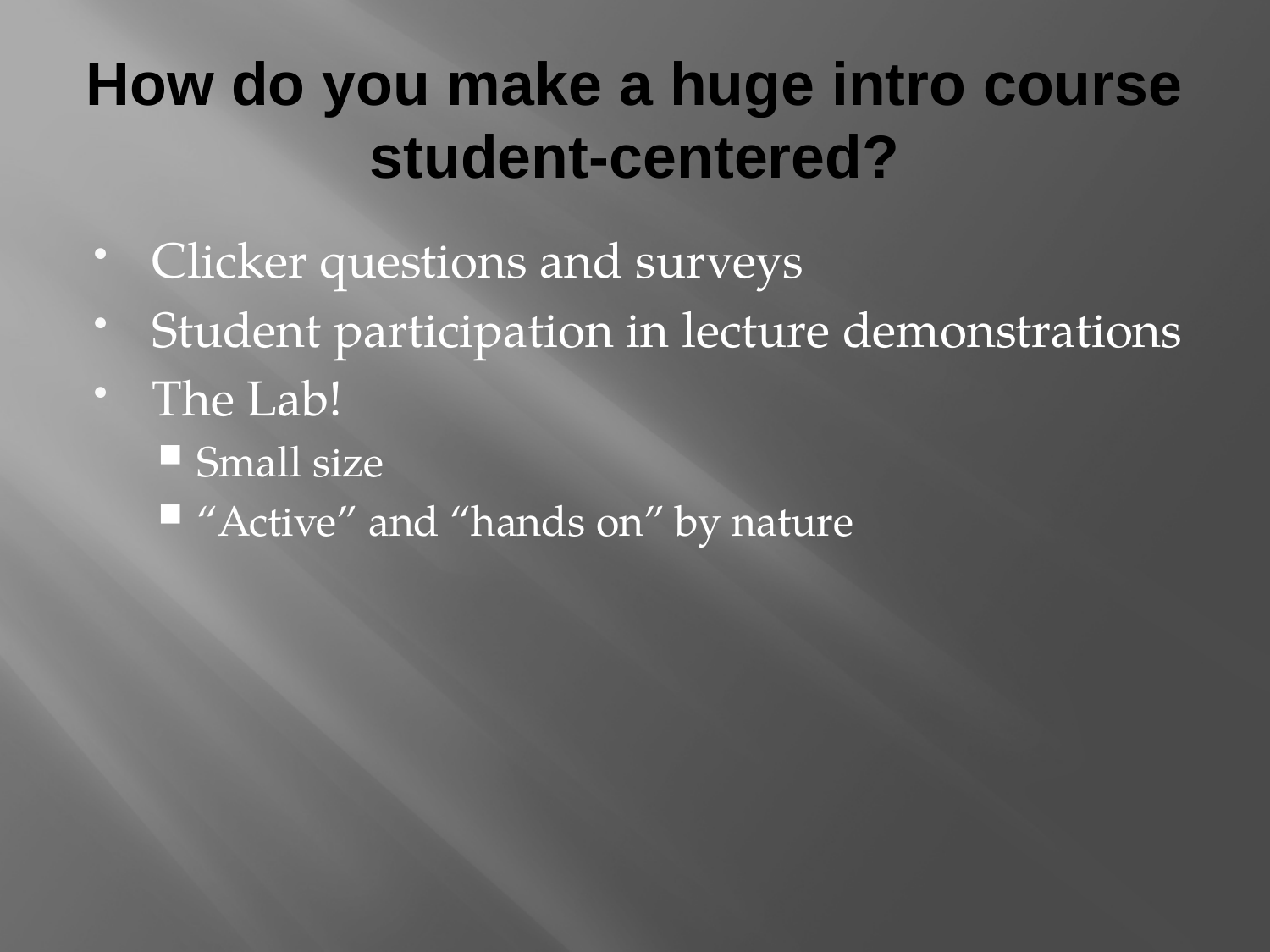

# How do you make a huge intro course student-centered?
Clicker questions and surveys
Student participation in lecture demonstrations
The Lab!
Small size
“Active” and “hands on” by nature